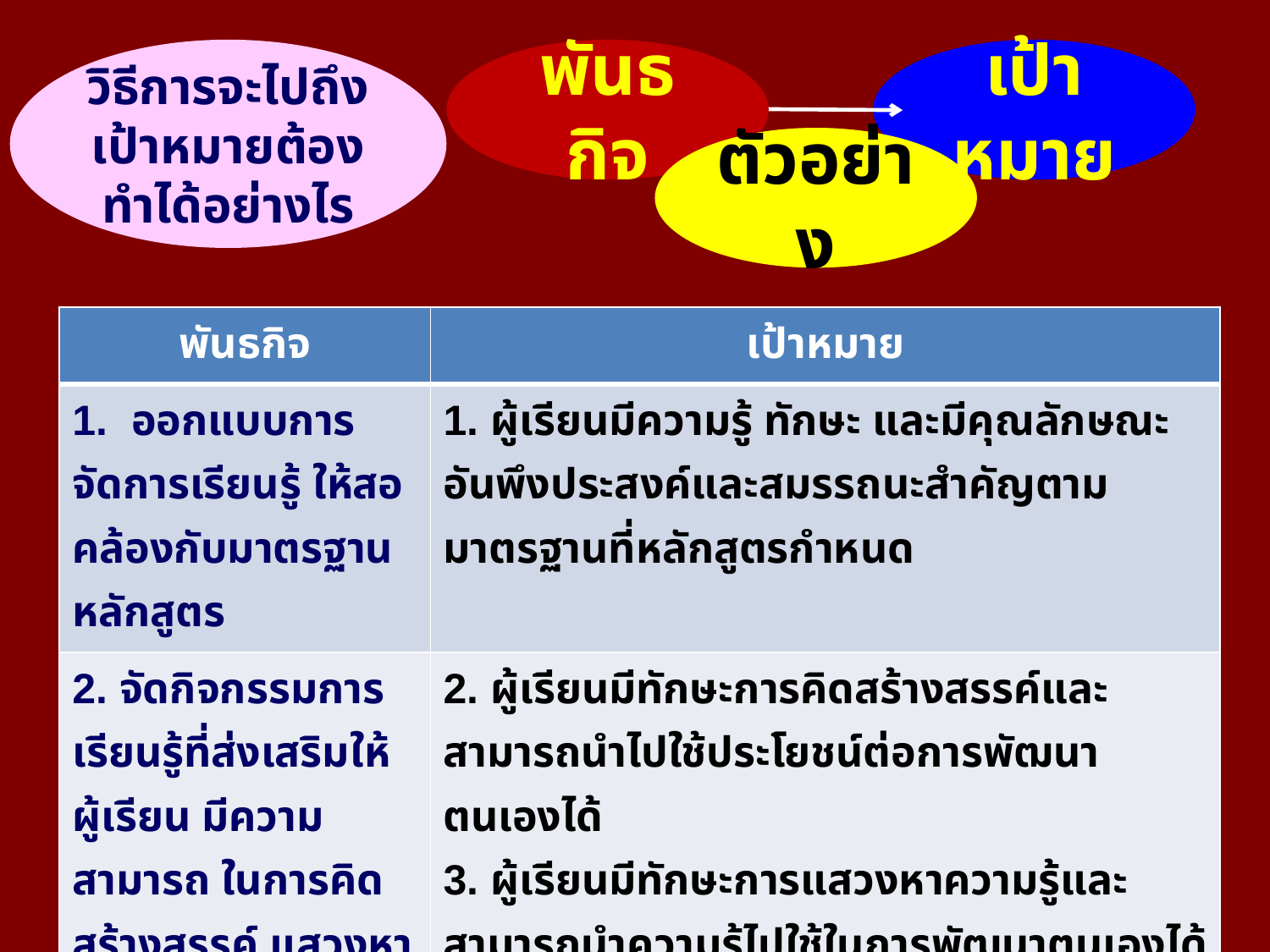

วิธีการจะไปถึงเป้าหมายต้องทำได้อย่างไร
พันธกิจ
เป้าหมาย
ตัวอย่าง
| พันธกิจ | เป้าหมาย |
| --- | --- |
| 1. ออกแบบการจัดการเรียนรู้ ให้สอคล้องกับมาตรฐานหลักสูตร | 1. ผู้เรียนมีความรู้ ทักษะ และมีคุณลักษณะอันพึงประสงค์และสมรรถนะสำคัญตามมาตรฐานที่หลักสูตรกำหนด |
| 2. จัดกิจกรรมการเรียนรู้ที่ส่งเสริมให้ผู้เรียน มีความสามารถ ในการคิดสร้างสรรค์ แสวงหาความรู้และพัฒนาตนเองอย่าง ต่อเนื่อง | 2. ผู้เรียนมีทักษะการคิดสร้างสรรค์และสามารถนำไปใช้ประโยชน์ต่อการพัฒนาตนเองได้ 3. ผู้เรียนมีทักษะการแสวงหาความรู้และสามารถนำความรู้ไปใช้ในการพัฒนาตนเองได้ |